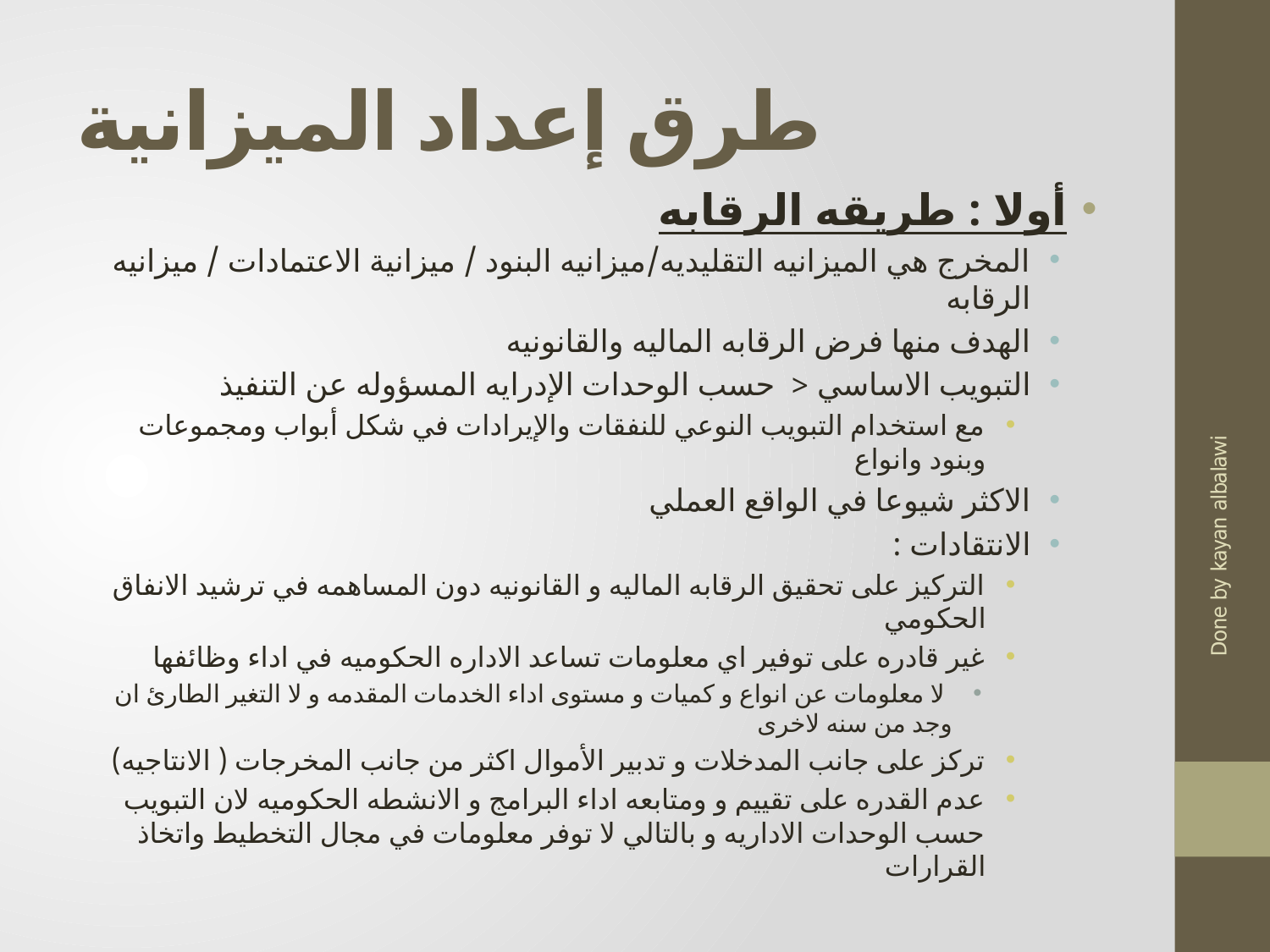

# طرق إعداد الميزانية
أولا : طريقه الرقابه
المخرج هي الميزانيه التقليديه/ميزانيه البنود / ميزانية الاعتمادات / ميزانيه الرقابه
الهدف منها فرض الرقابه الماليه والقانونيه
التبويب الاساسي <  حسب الوحدات الإدرايه المسؤوله عن التنفيذ
مع استخدام التبويب النوعي للنفقات والإيرادات في شكل أبواب ومجموعات وبنود وانواع
الاكثر شيوعا في الواقع العملي
الانتقادات :
التركيز على تحقيق الرقابه الماليه و القانونيه دون المساهمه في ترشيد الانفاق الحكومي
غير قادره على توفير اي معلومات تساعد الاداره الحكوميه في اداء وظائفها
 لا معلومات عن انواع و كميات و مستوى اداء الخدمات المقدمه و لا التغير الطارئ ان وجد من سنه لاخرى
تركز على جانب المدخلات و تدبير الأموال اكثر من جانب المخرجات ( الانتاجيه)
عدم القدره على تقييم و ومتابعه اداء البرامج و الانشطه الحكوميه لان التبويب حسب الوحدات الاداريه و بالتالي لا توفر معلومات في مجال التخطيط واتخاذ القرارات

Done by kayan albalawi